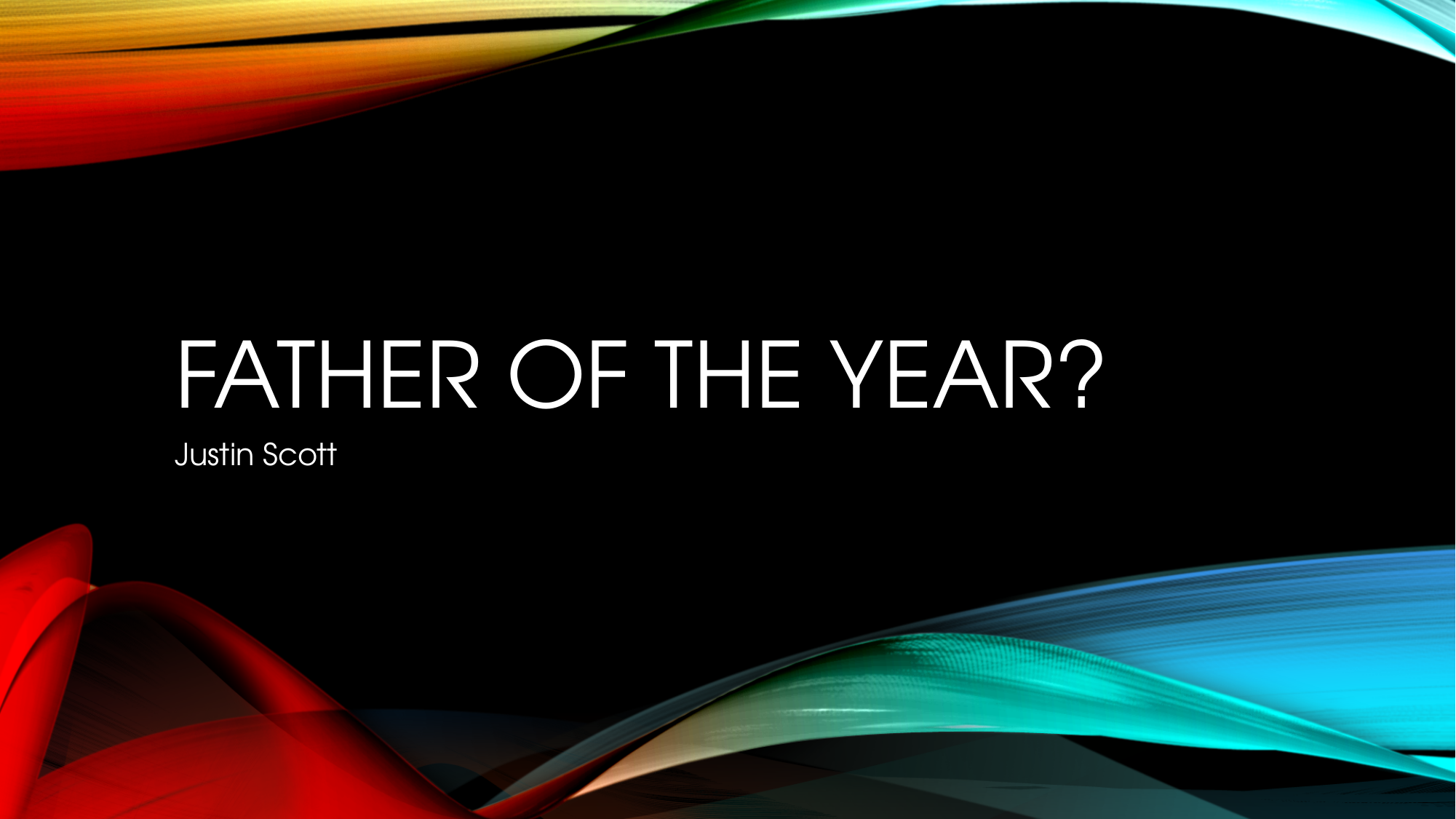

# Father of the year?
Justin Scott